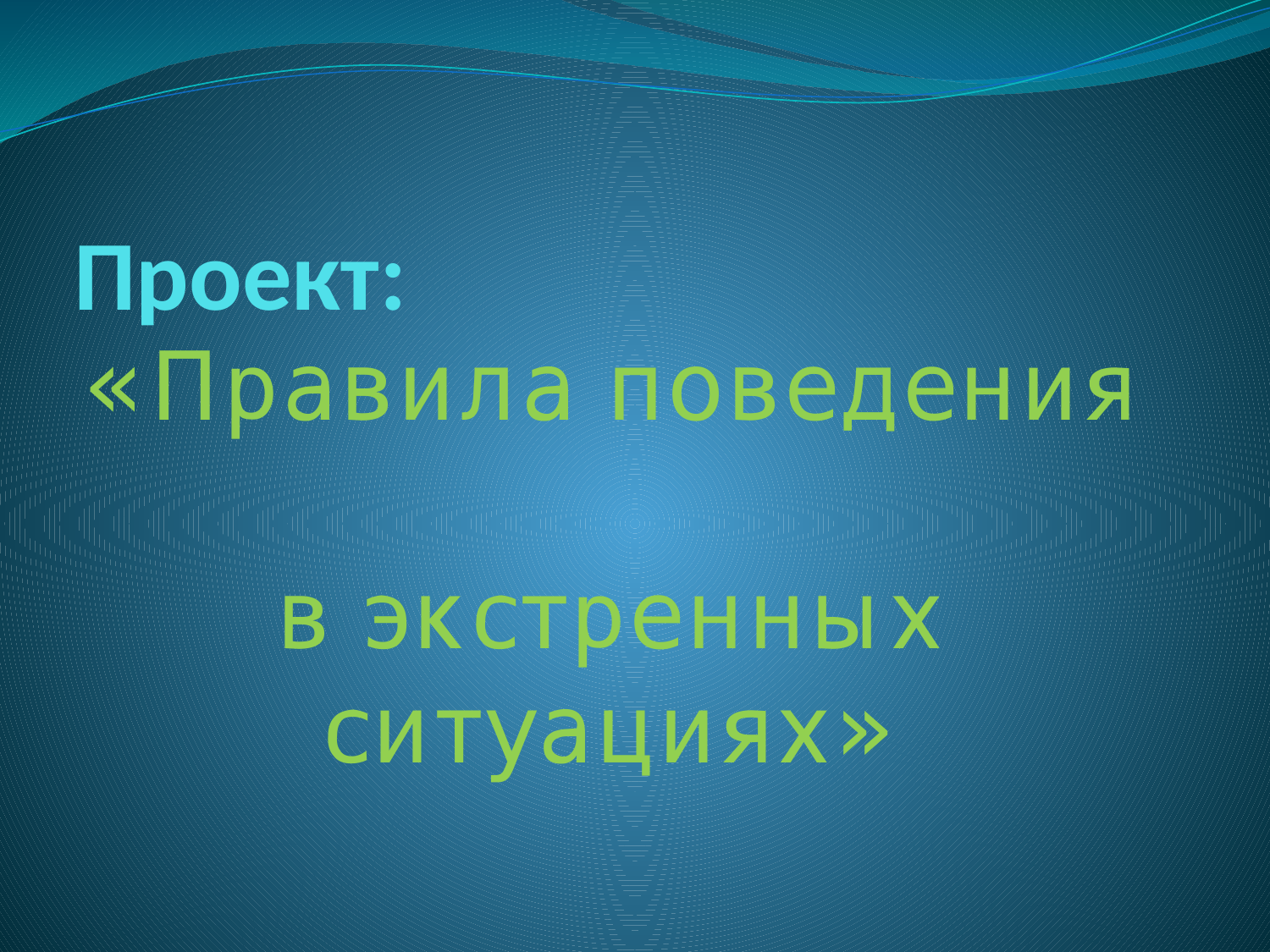

# Проект:
«Правила поведения
в экстренных ситуациях»